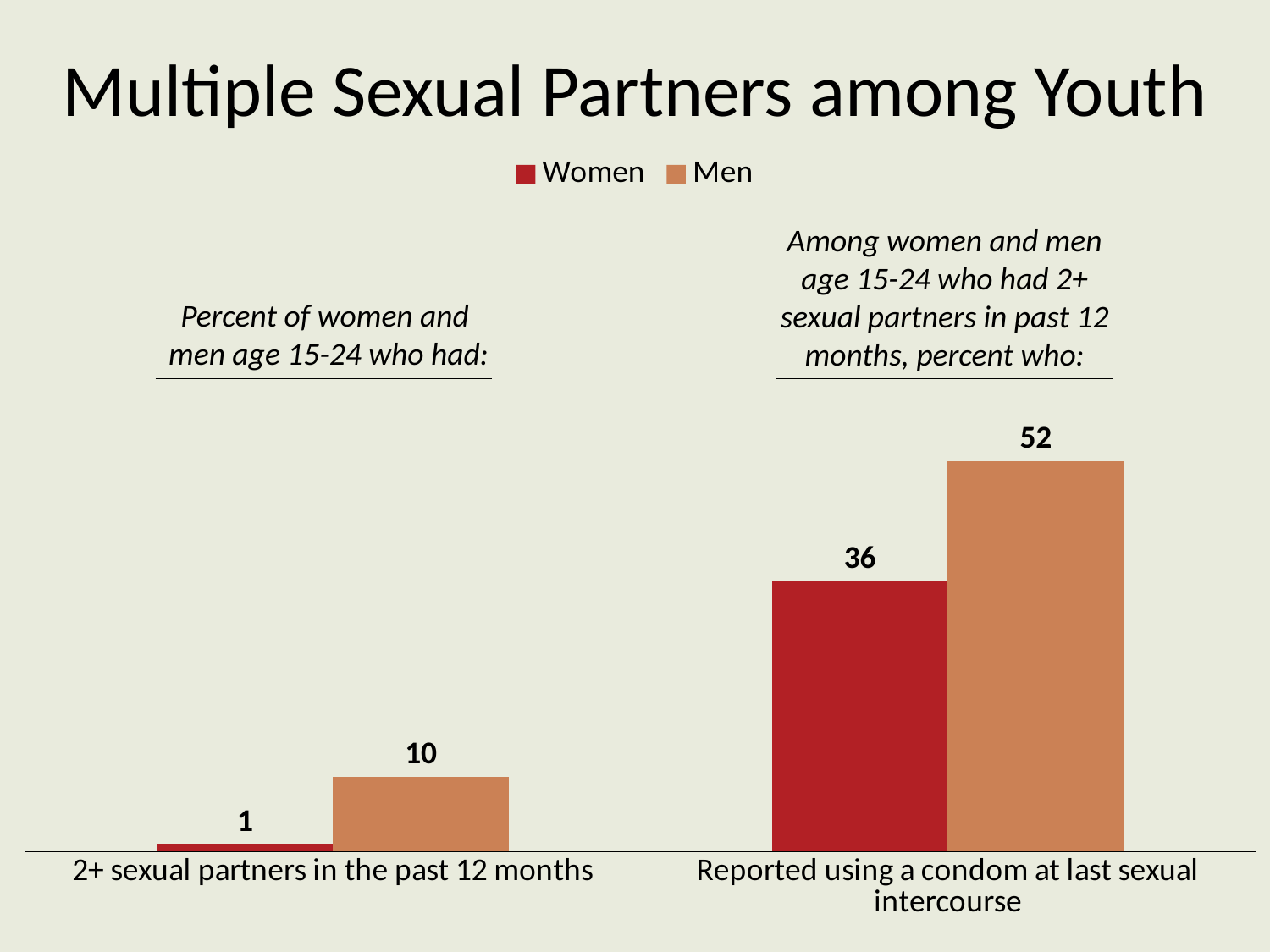

# Multiple Sexual Partners among Youth

### Chart

| Category | Women | Men |
|---|---|---|
| 2+ sexual partners in the past 12 months | 1.0 | 10.0 |
| Reported using a condom at last sexual intercourse | 36.0 | 52.0 |
Among women and men age 15-24 who had 2+ sexual partners in past 12 months, percent who:
Percent of women and
men age 15-24 who had: